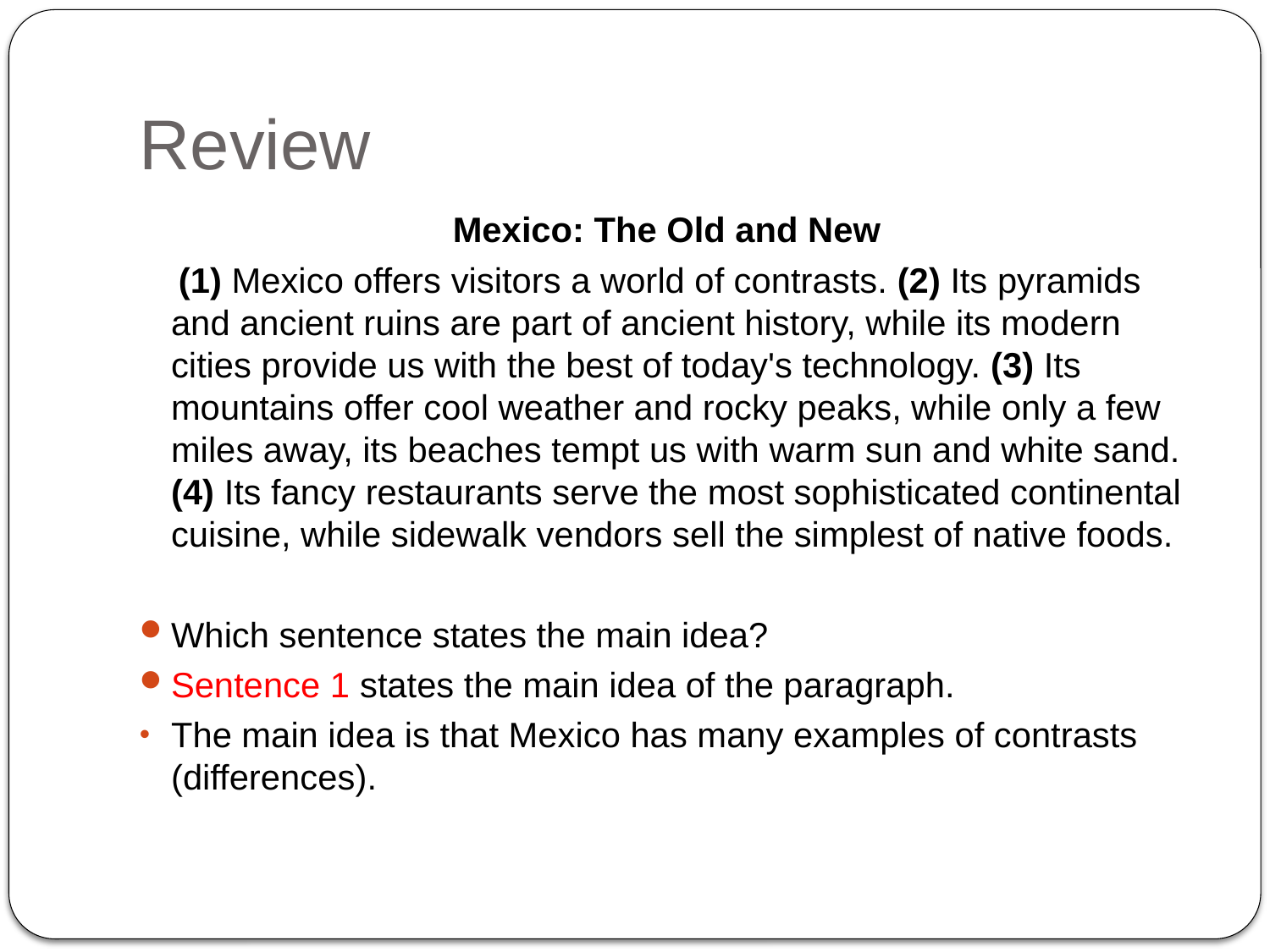

# Review
Mexico: The Old and New
    (1) Mexico offers visitors a world of contrasts. (2) Its pyramids and ancient ruins are part of ancient history, while its modern cities provide us with the best of today's technology. (3) Its mountains offer cool weather and rocky peaks, while only a few miles away, its beaches tempt us with warm sun and white sand. (4) Its fancy restaurants serve the most sophisticated continental cuisine, while sidewalk vendors sell the simplest of native foods.

Which sentence states the main idea?
Sentence 1 states the main idea of the paragraph.
The main idea is that Mexico has many examples of contrasts (differences).